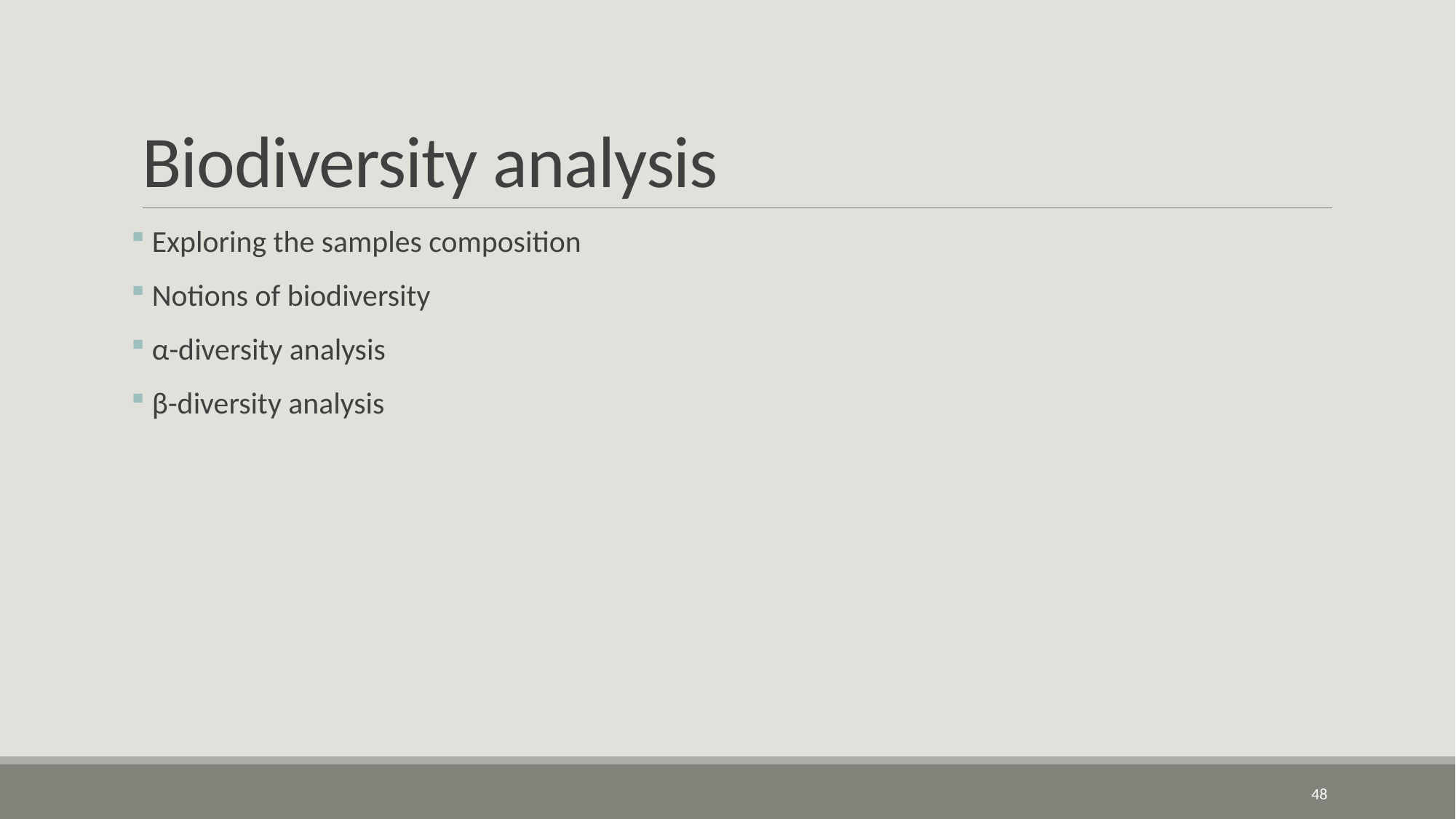

# Biodiversity analysis
 Exploring the samples composition
 Notions of biodiversity
 α-diversity analysis
 β-diversity analysis
48